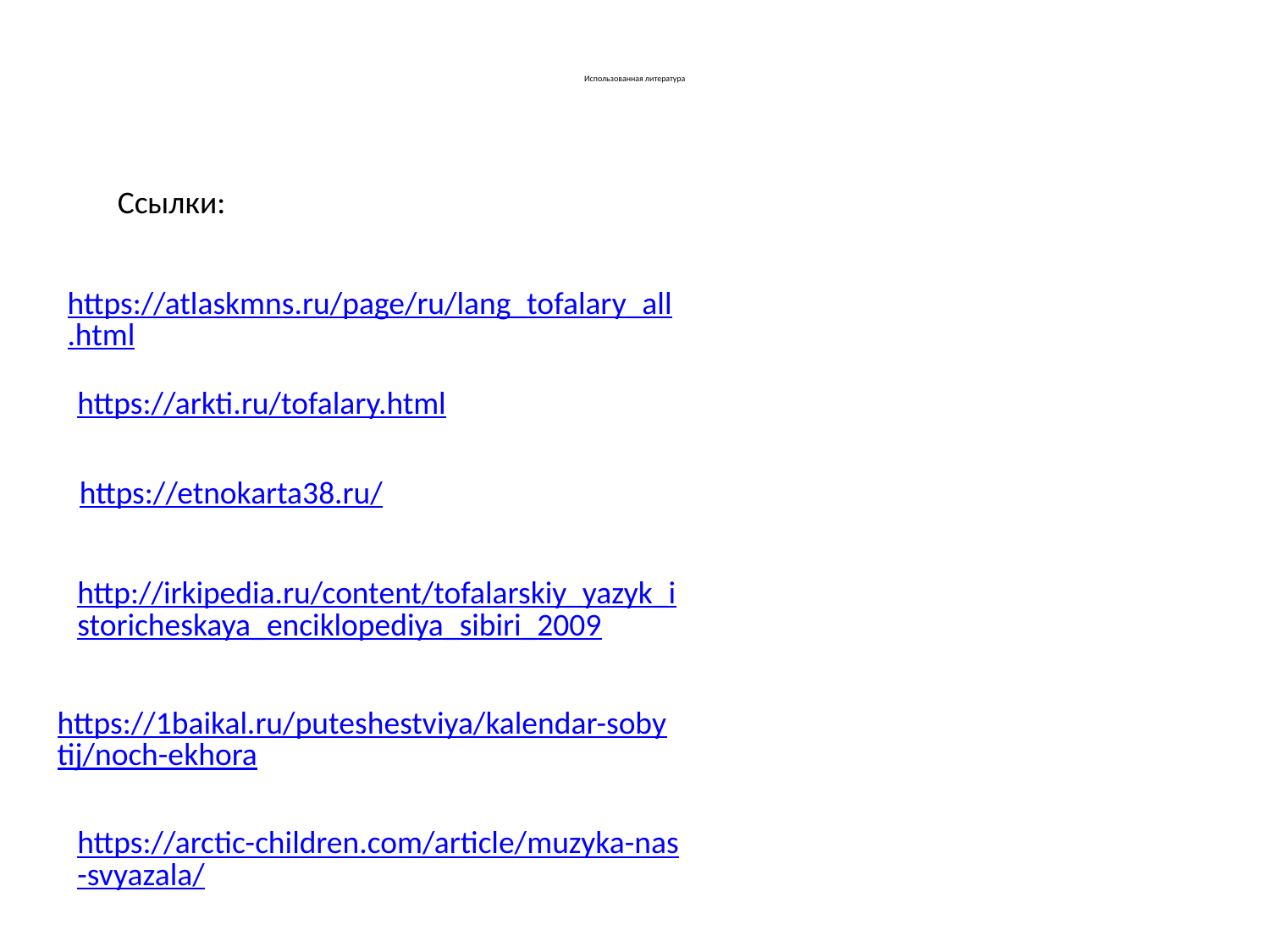

# Использованная литература
Ссылки:
https://atlaskmns.ru/page/ru/lang_tofalary_all.html

https://arkti.ru/tofalary.html

https://etnokarta38.ru/

http://irkipedia.ru/content/tofalarskiy_yazyk_istoricheskaya_enciklopediya_sibiri_2009

https://1baikal.ru/puteshestviya/kalendar-sobytij/noch-ekhora

https://arctic-children.com/article/muzyka-nas-svyazala/